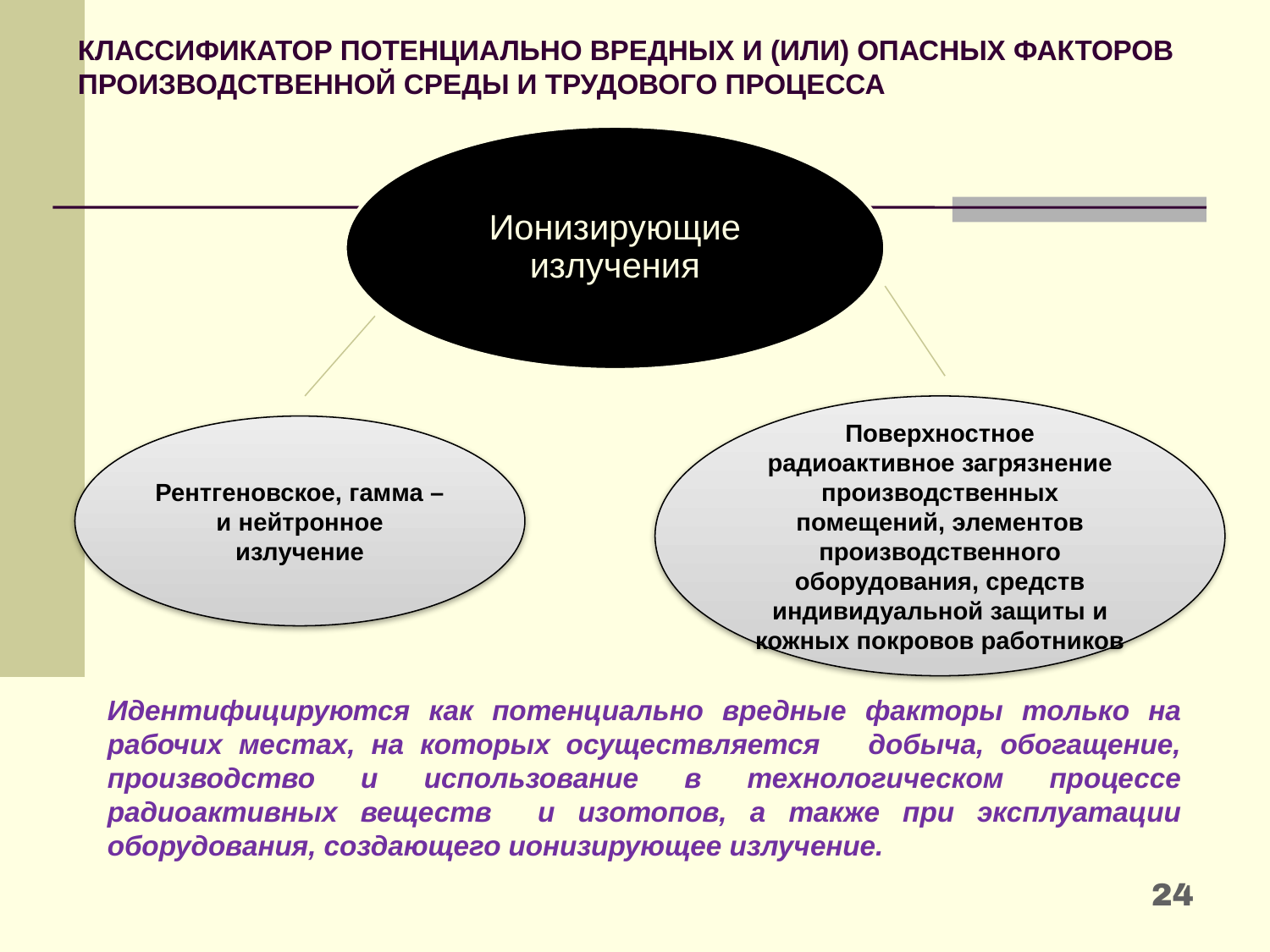

# КЛАССИФИКАТОР ПОТЕНЦИАЛЬНО ВРЕДНЫХ И (ИЛИ) ОПАСНЫХ ФАКТОРОВ ПРОИЗВОДСТВЕННОЙ СРЕДЫ И ТРУДОВОГО ПРОЦЕССА

Ионизирующие излучения
Поверхностное радиоактивное загрязнение производственных помещений, элементов производственного оборудования, средств индивидуальной защиты и кожных покровов работников
Рентгеновское, гамма – и нейтронное излучение

Идентифицируются как потенциально вредные факторы только на рабочих местах, на которых осуществляется   добыча, обогащение, производство и использование в технологическом процессе радиоактивных веществ  и изотопов, а также при эксплуатации оборудования, создающего ионизирующее излучение.
24